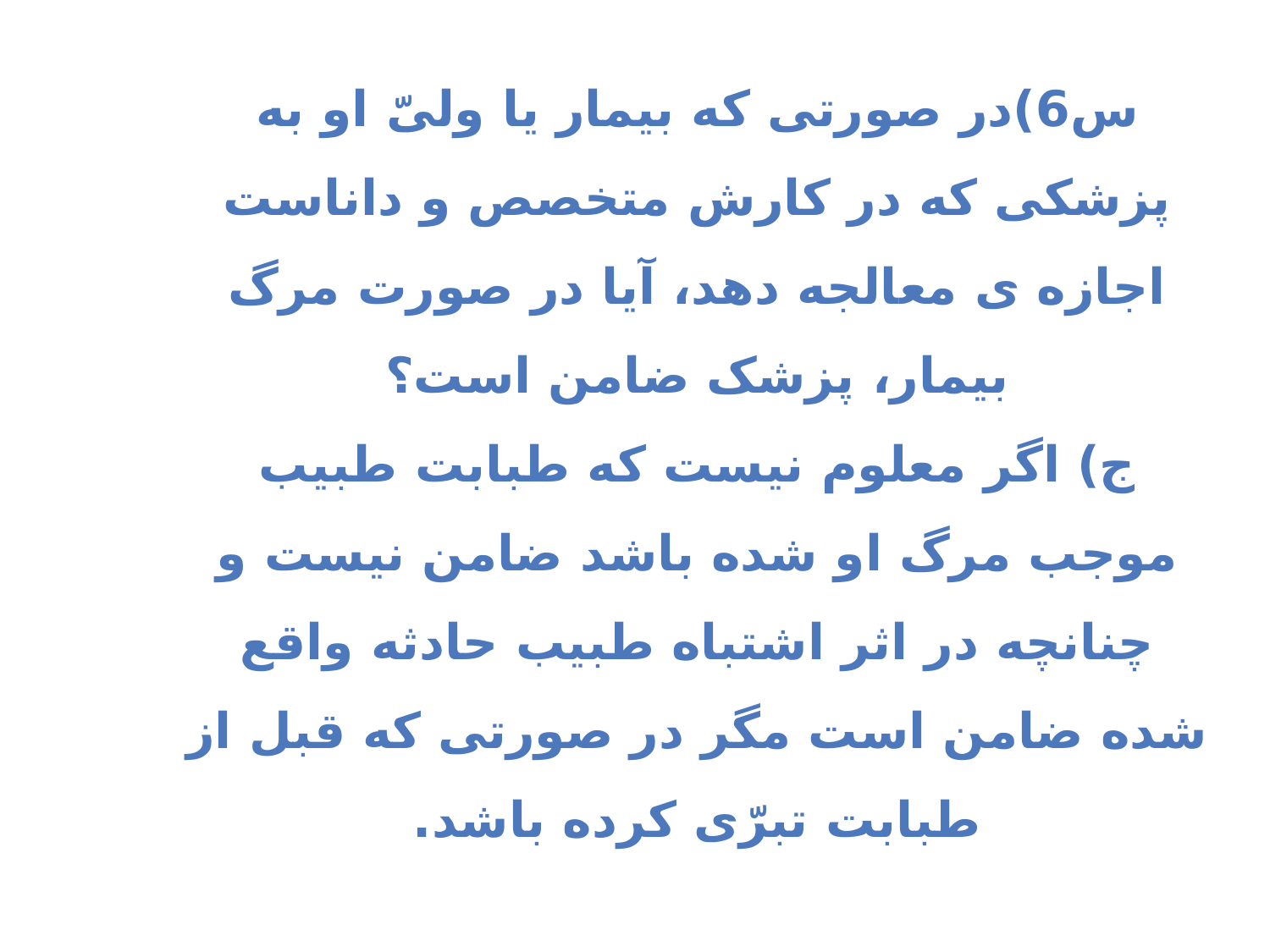

س6)در صورتی که بیمار یا ولیّ او به پزشکی که در کارش متخصص و داناست اجازه ی معالجه دهد، آیا در صورت مرگ بیمار، پزشک ضامن است؟
ج) اگر معلوم نیست که طبابت طبیب موجب مرگ او شده باشد ضامن نیست و چنانچه در اثر اشتباه طبیب حادثه واقع شده ضامن است مگر در صورتی که قبل از طبابت تبرّی کرده باشد.